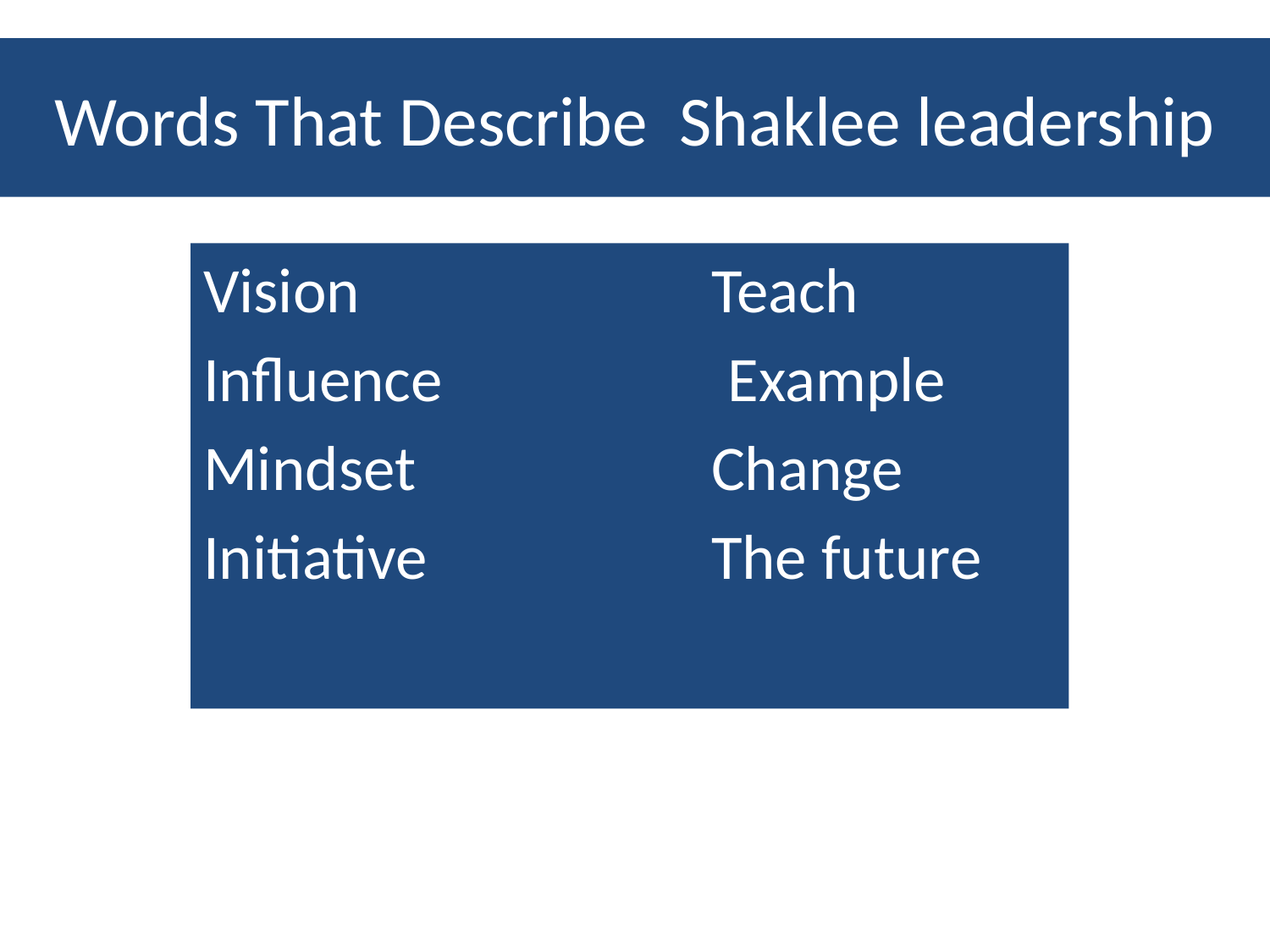

# Words That Describe  Shaklee leadership
Vision			Teach
Influence		          Example
Mindset			Change
Initiative			The future